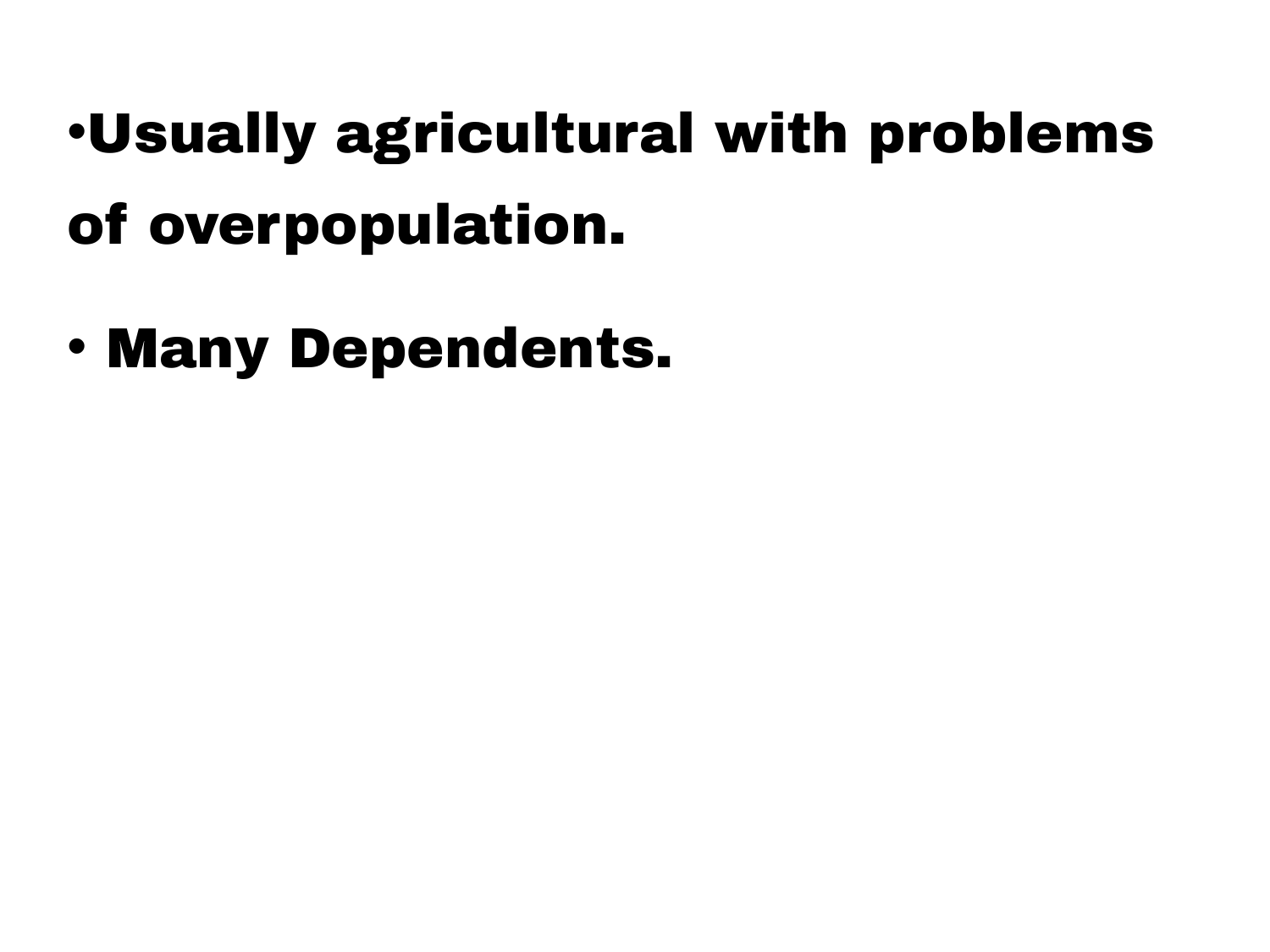

Usually agricultural with problems of overpopulation.
 Many Dependents.